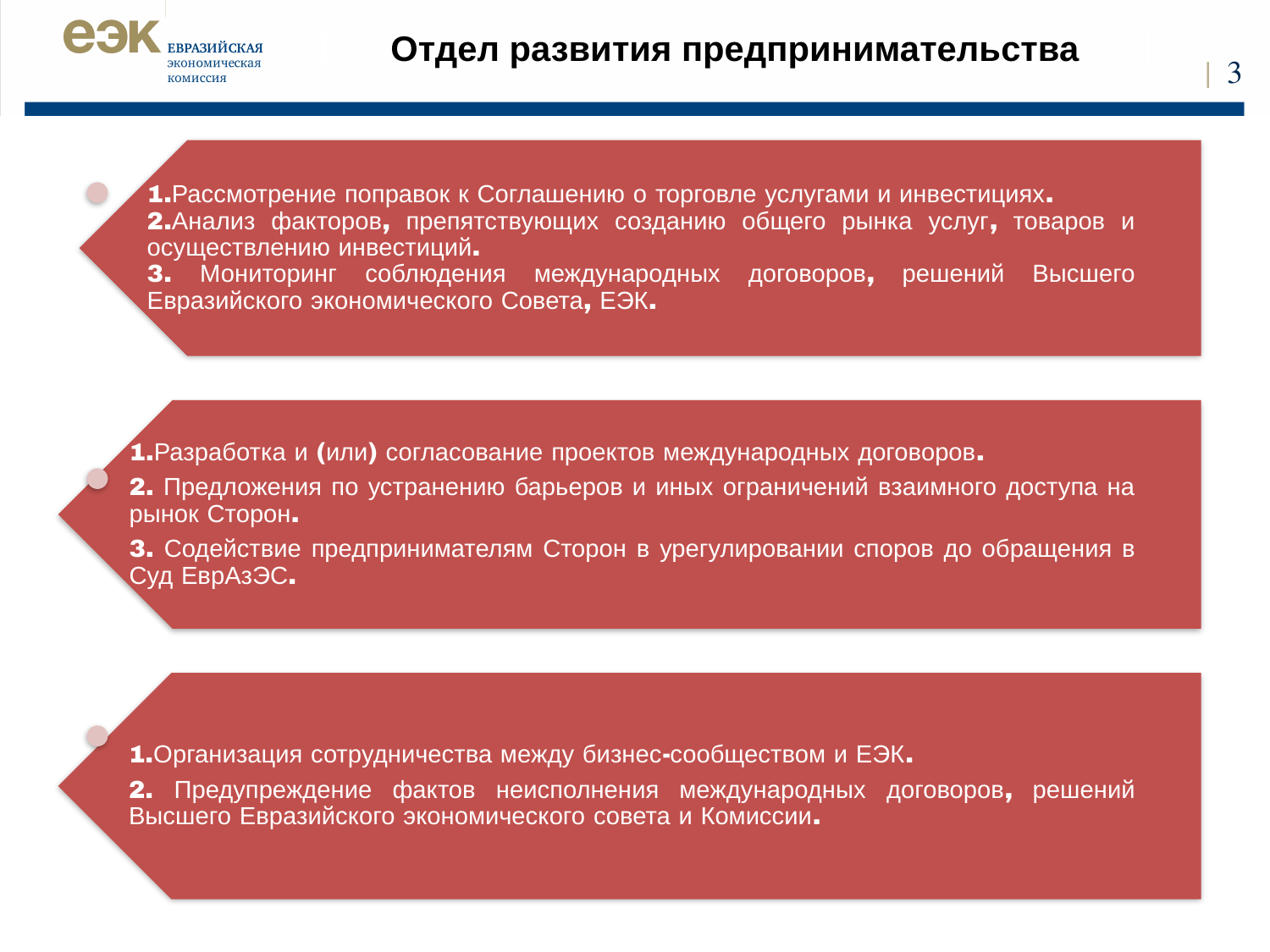

|  3
# Отдел развития предпринимательства
|  3
1.Рассмотрение поправок к Соглашению о торговле услугами и инвестициях.
2.Анализ факторов, препятствующих созданию общего рынка услуг, товаров и осуществлению инвестиций.
3. Мониторинг соблюдения международных договоров, решений Высшего Евразийского экономического Совета, ЕЭК.
1.Разработка и (или) согласование проектов международных договоров.
2. Предложения по устранению барьеров и иных ограничений взаимного доступа на рынок Сторон.
3. Содействие предпринимателям Сторон в урегулировании споров до обращения в Суд ЕврАзЭС.
1.Организация сотрудничества между бизнес-сообществом и ЕЭК.
2. Предупреждение фактов неисполнения международных договоров, решений Высшего Евразийского экономического совета и Комиссии.